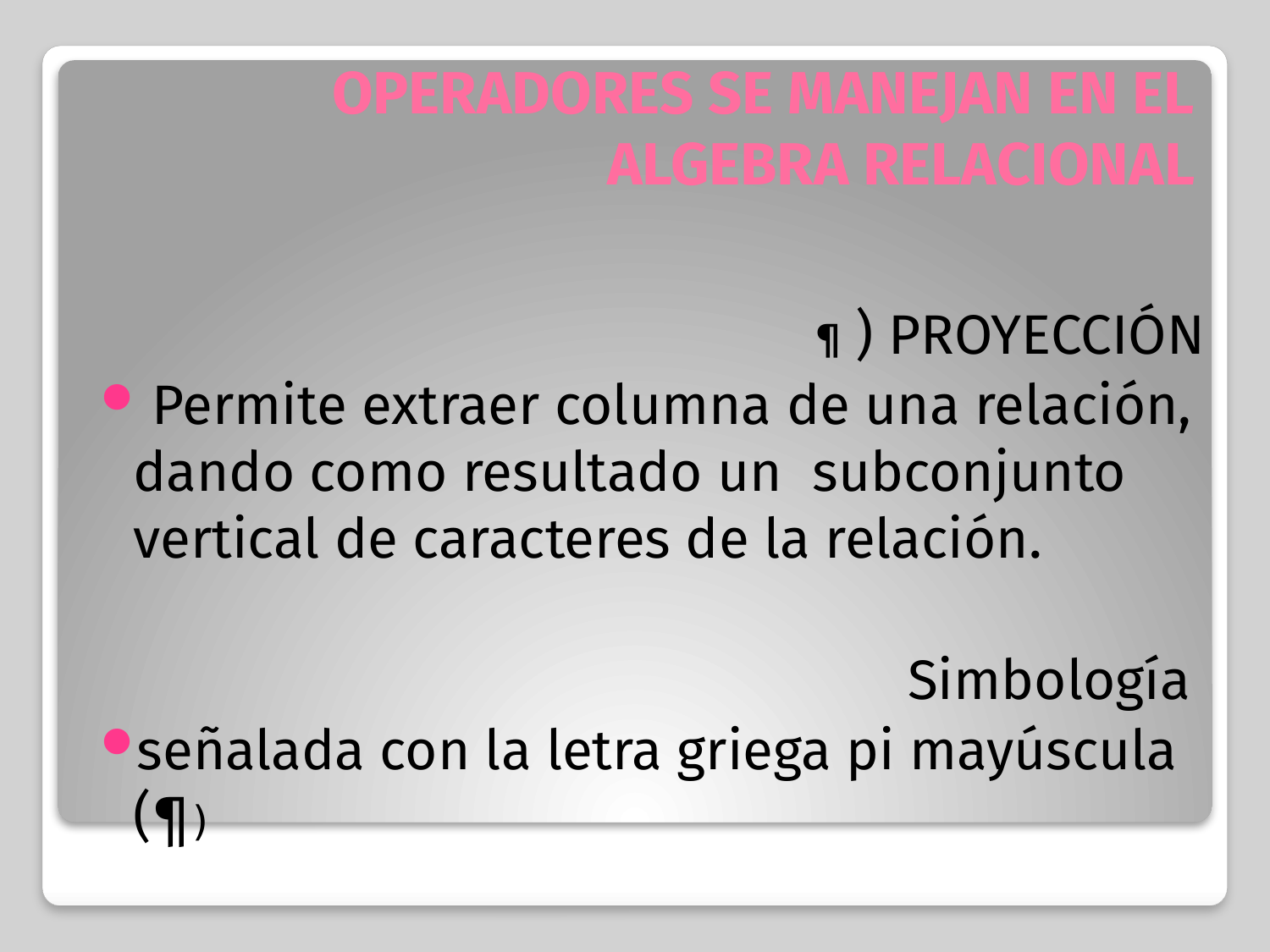

# OPERADORES SE MANEJAN EN EL ALGEBRA RELACIONAL
¶ ) PROYECCIÓN
 Permite extraer columna de una relación, dando como resultado un  subconjunto vertical de caracteres de la relación.

Simbología
señalada con la letra griega pi mayúscula (¶)